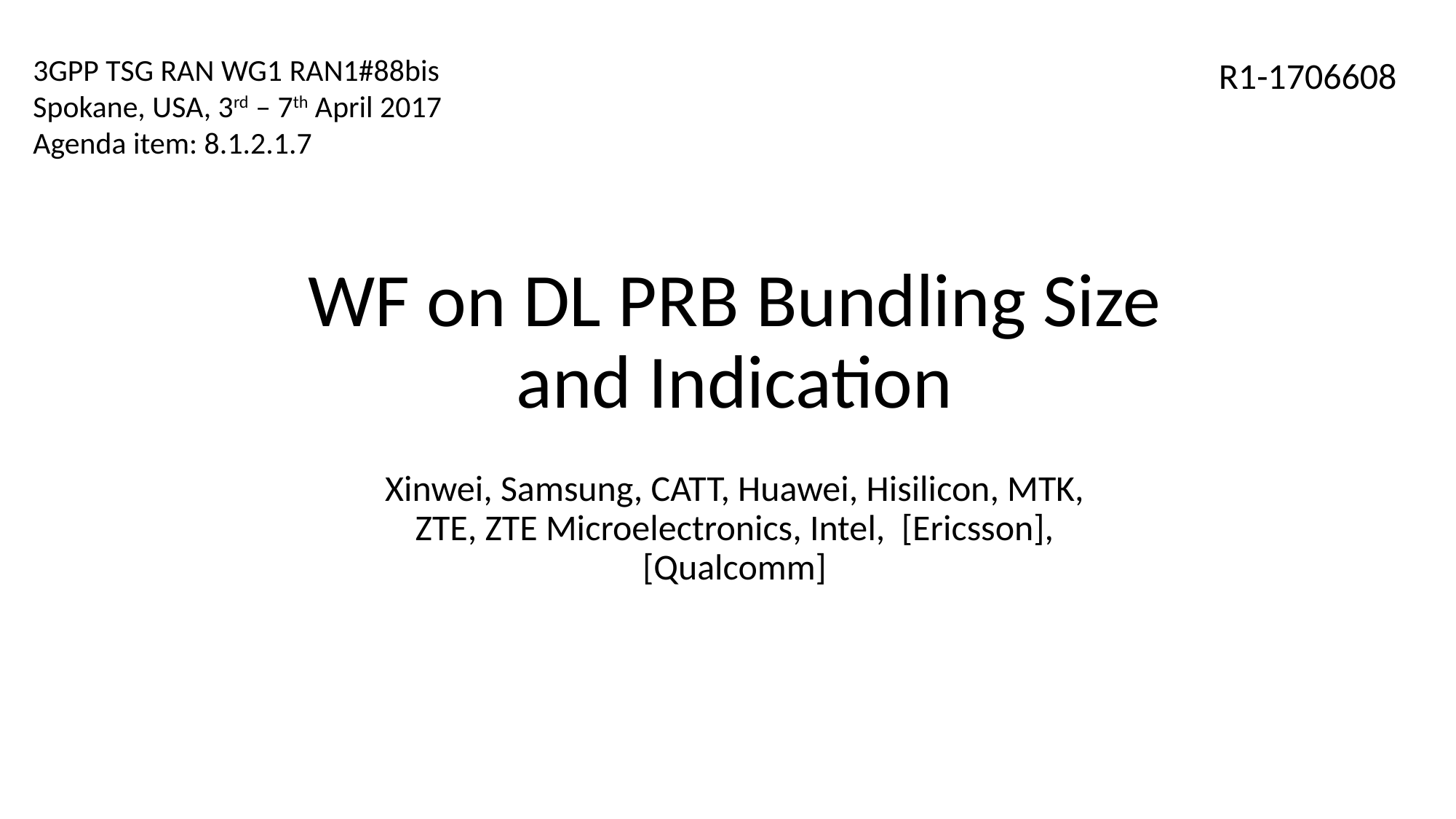

3GPP TSG RAN WG1 RAN1#88bis
Spokane, USA, 3rd – 7th April 2017
Agenda item: 8.1.2.1.7
R1-1706608
WF on DL PRB Bundling Size and Indication
Xinwei, Samsung, CATT, Huawei, Hisilicon, MTK, ZTE, ZTE Microelectronics, Intel,  [Ericsson], [Qualcomm]